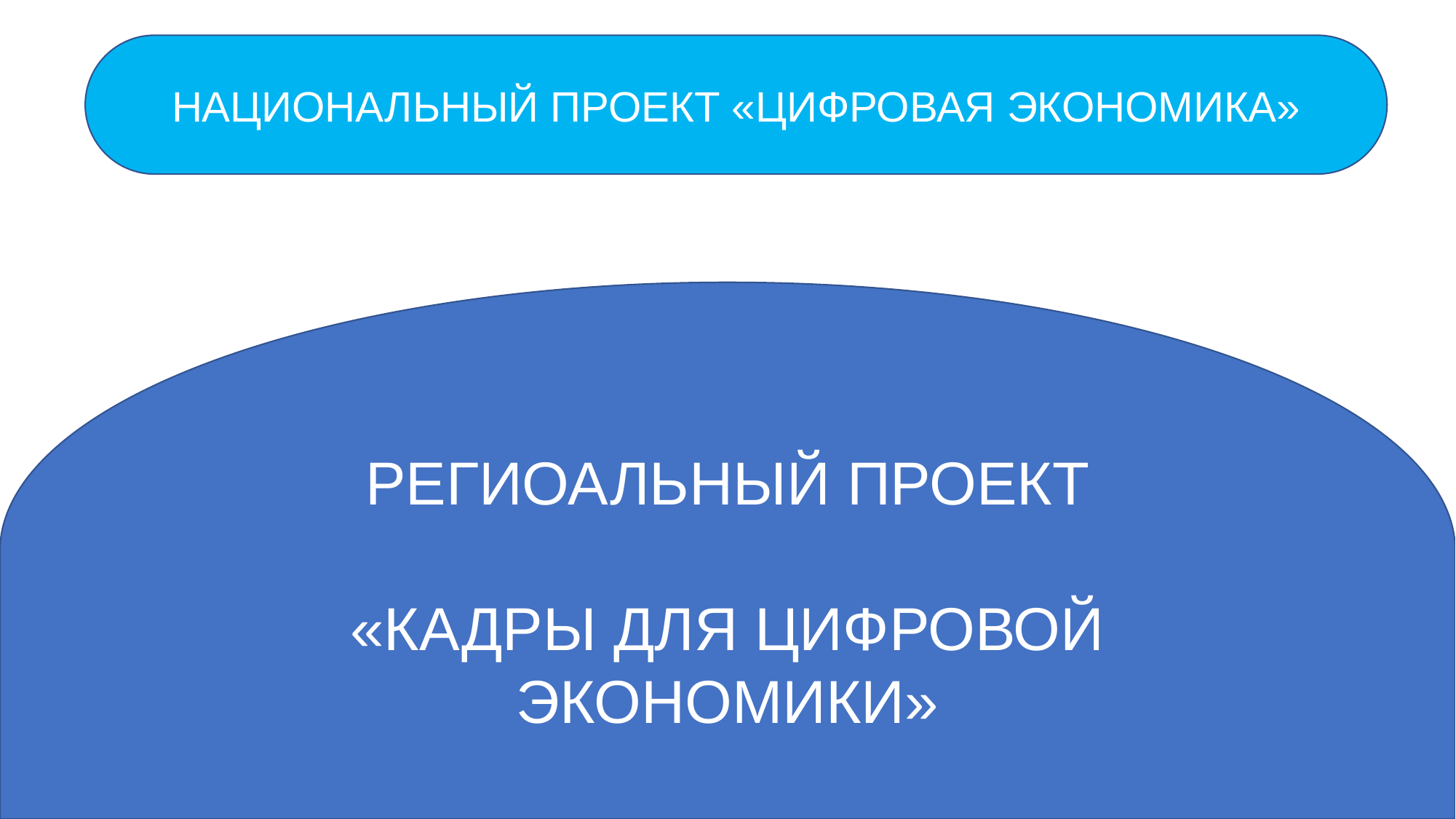

РЕГИОАЛЬНЫЙ ПРОЕКТ

«КАДРЫ ДЛЯ ЦИФРОВОЙ ЭКОНОМИКИ»
НАЦИОНАЛЬНЫЙ ПРОЕКТ «ЦИФРОВАЯ ЭКОНОМИКА»

# РЕГИОНАЛЬНЫЙ ПРОЕКТ «КАДРЫ ДЛЯ ЦИФРОВОЙ ЭКОНОМИКИ»